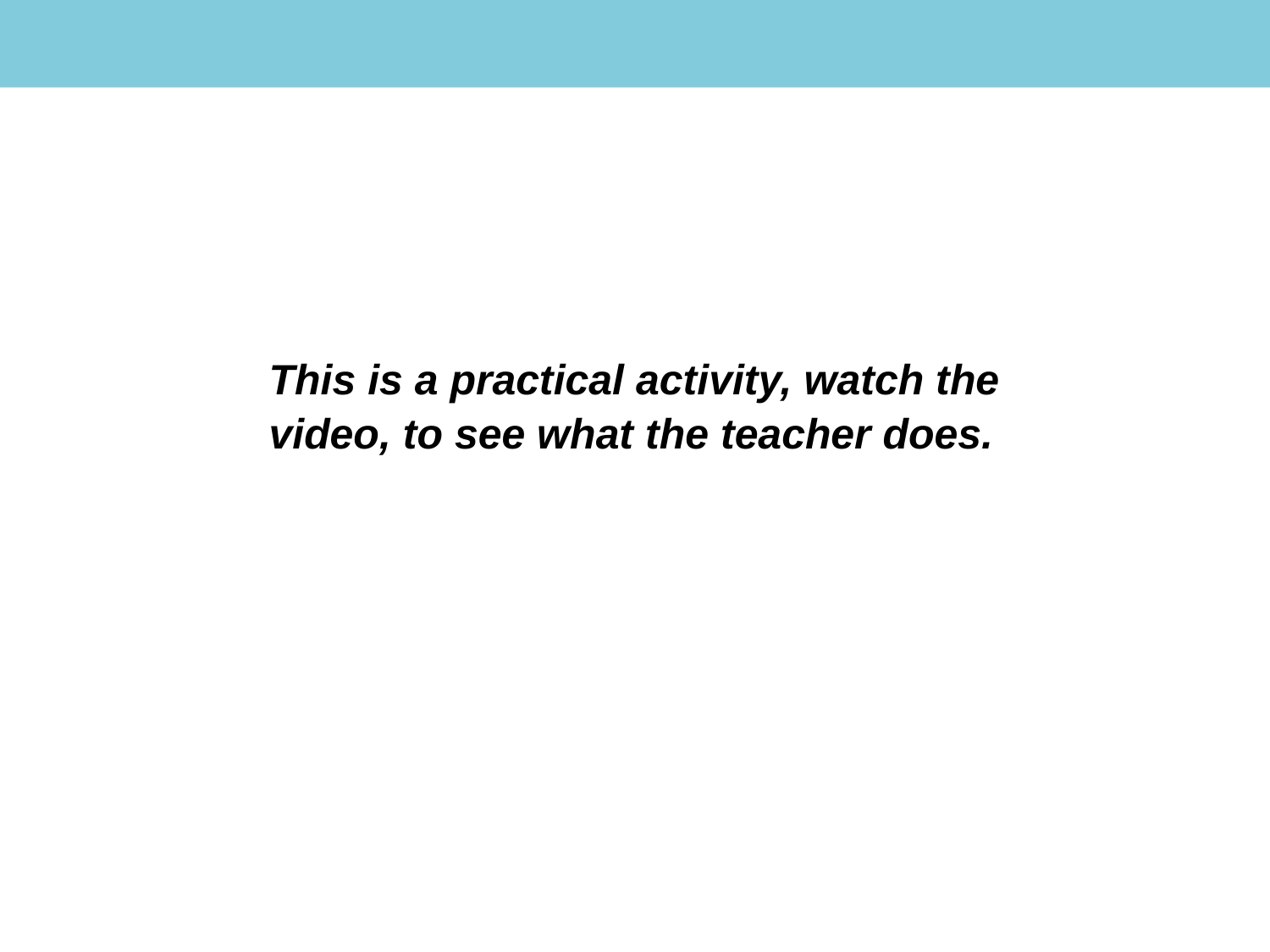

Lower KS2 Fractions Lesson 10
This is a practical activity, watch the video, to see what the teacher does.